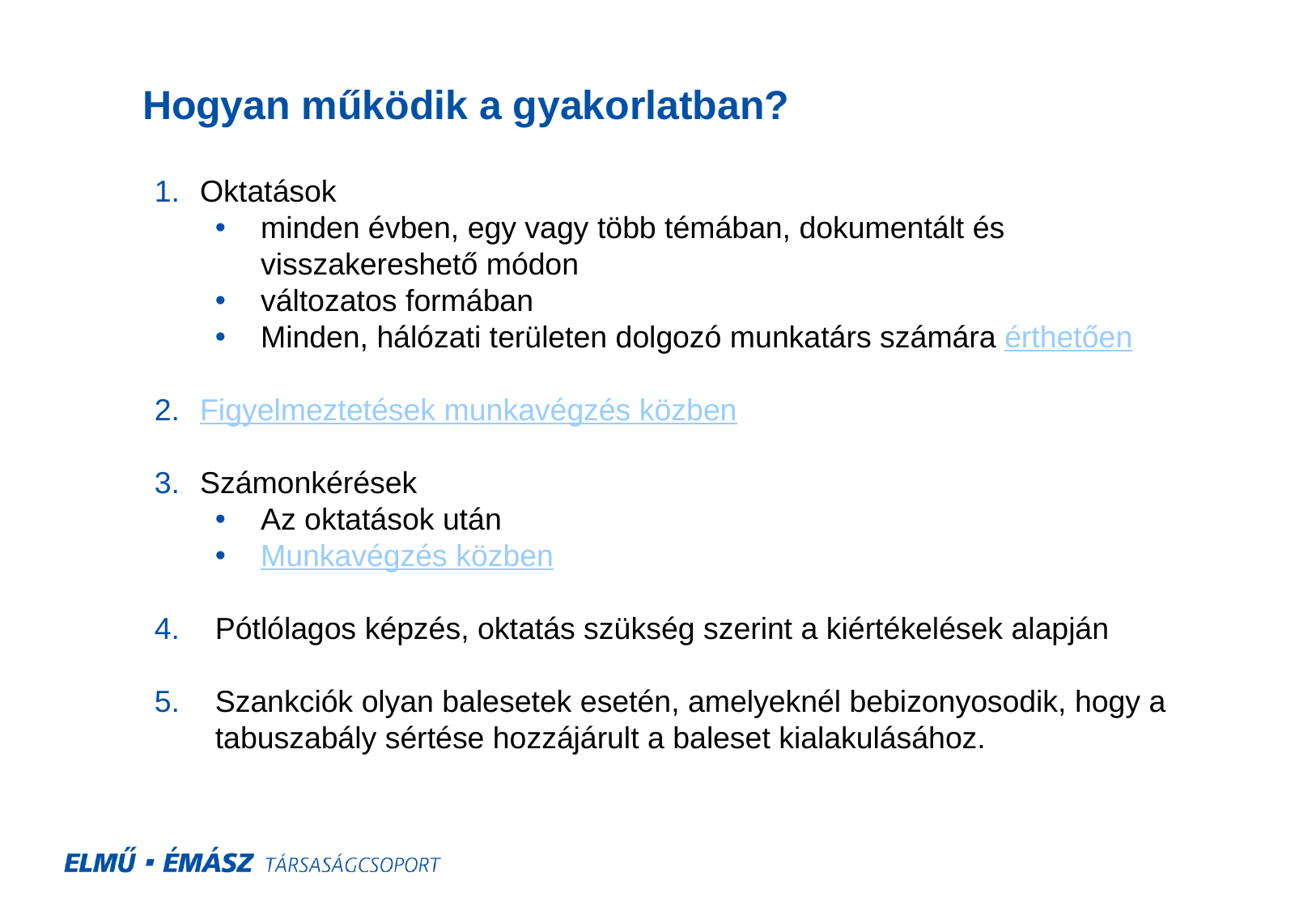

# Hogyan működik a gyakorlatban?
Oktatások
minden évben, egy vagy több témában, dokumentált és visszakereshető módon
változatos formában
Minden, hálózati területen dolgozó munkatárs számára érthetően

Figyelmeztetések munkavégzés közben

Számonkérések
Az oktatások után
Munkavégzés közben

Pótlólagos képzés, oktatás szükség szerint a kiértékelések alapján

Szankciók olyan balesetek esetén, amelyeknél bebizonyosodik, hogy a tabuszabály sértése hozzájárult a baleset kialakulásához.